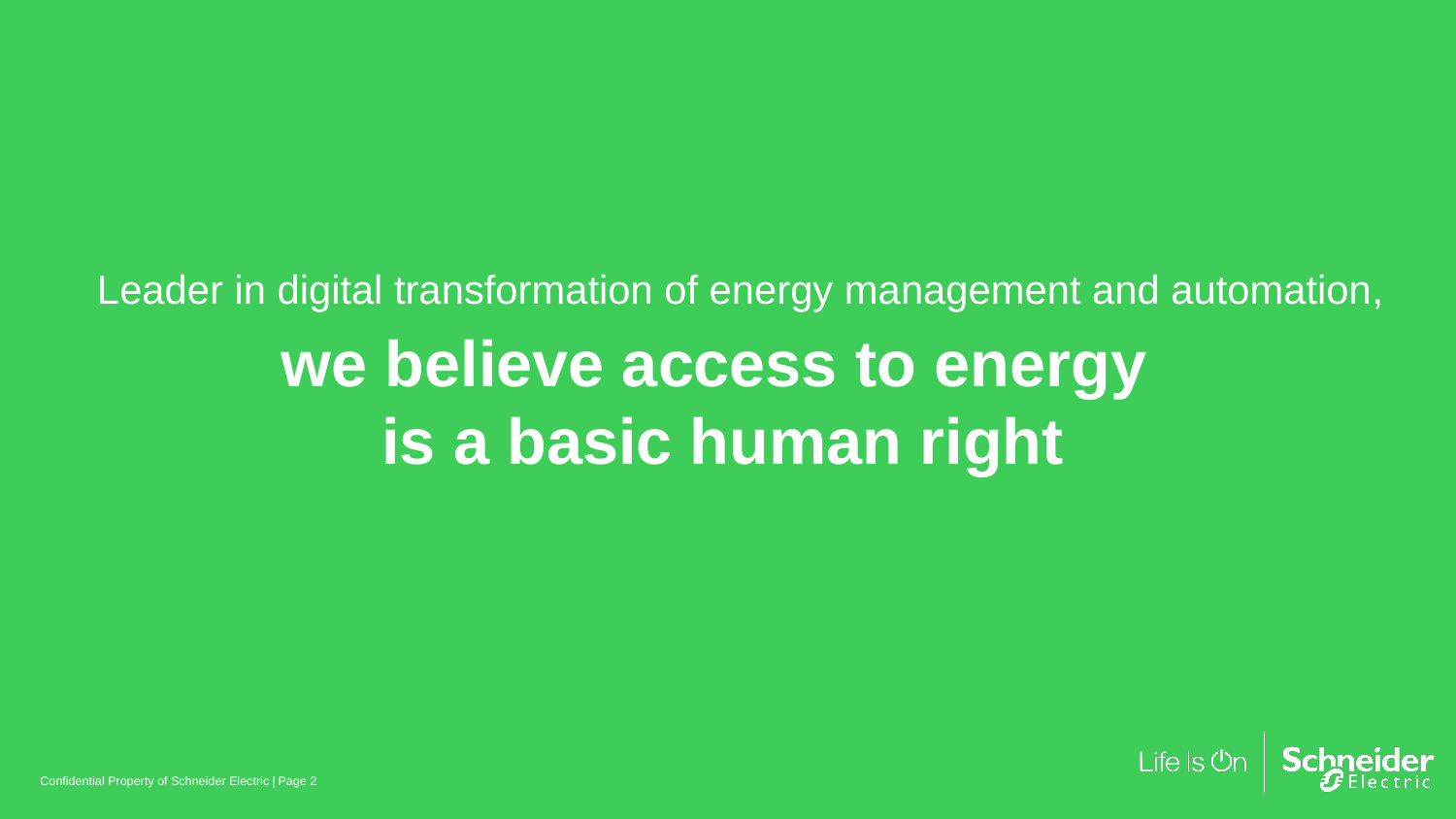

Leader in digital transformation of energy management and automation,
# we believe access to energy is a basic human right
Confidential Property of Schneider Electric |
Page 2